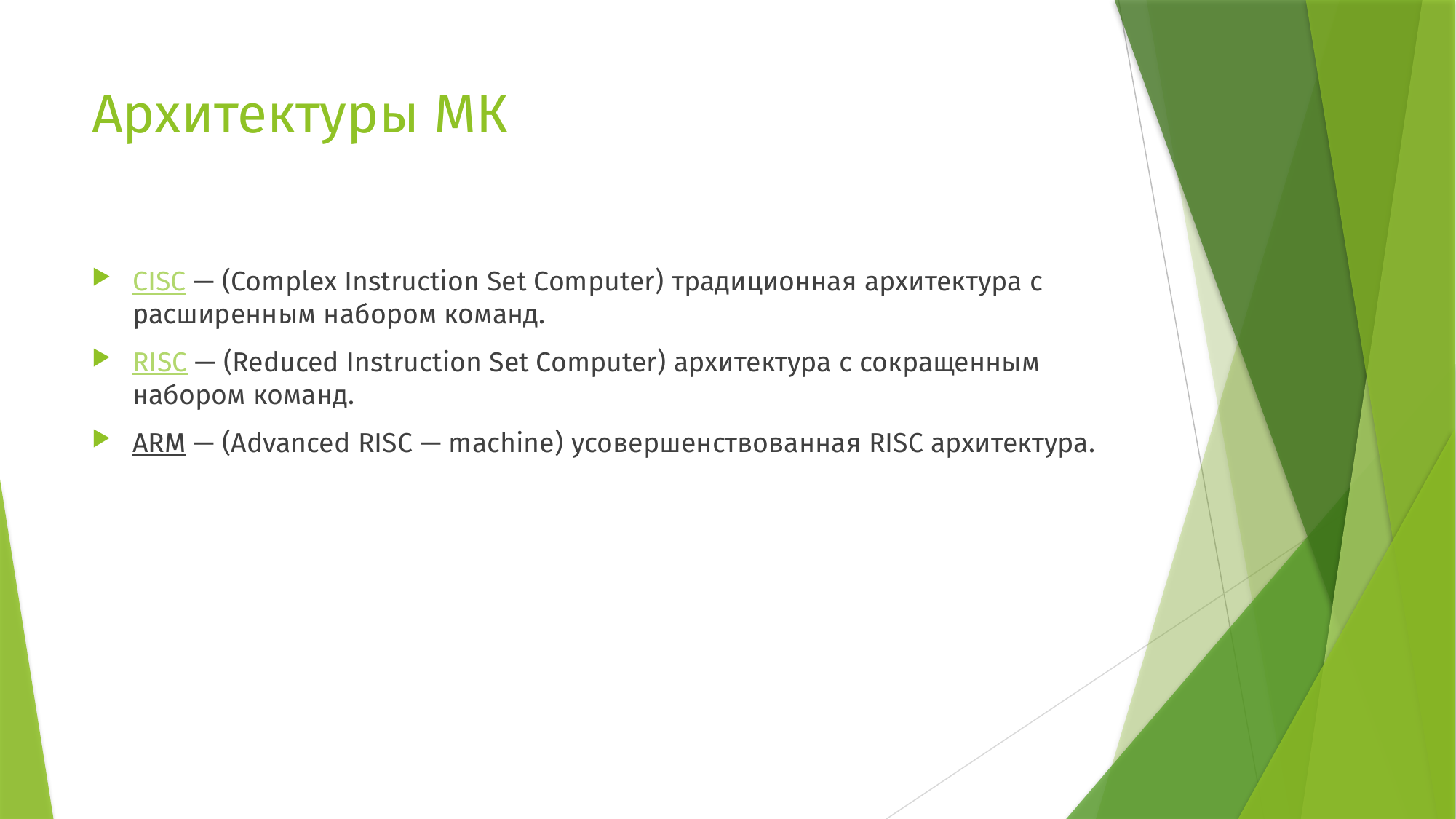

# Архитектуры МК
CISC — (Complex Instruction Set Computer) традиционная архитектура с расширенным набором команд.
RISC — (Reduced Instruction Set Computer) архитектура с сокращенным набором команд.
ARM — (Advanced RISC — machine) усовершенствованная RISC архитектура.